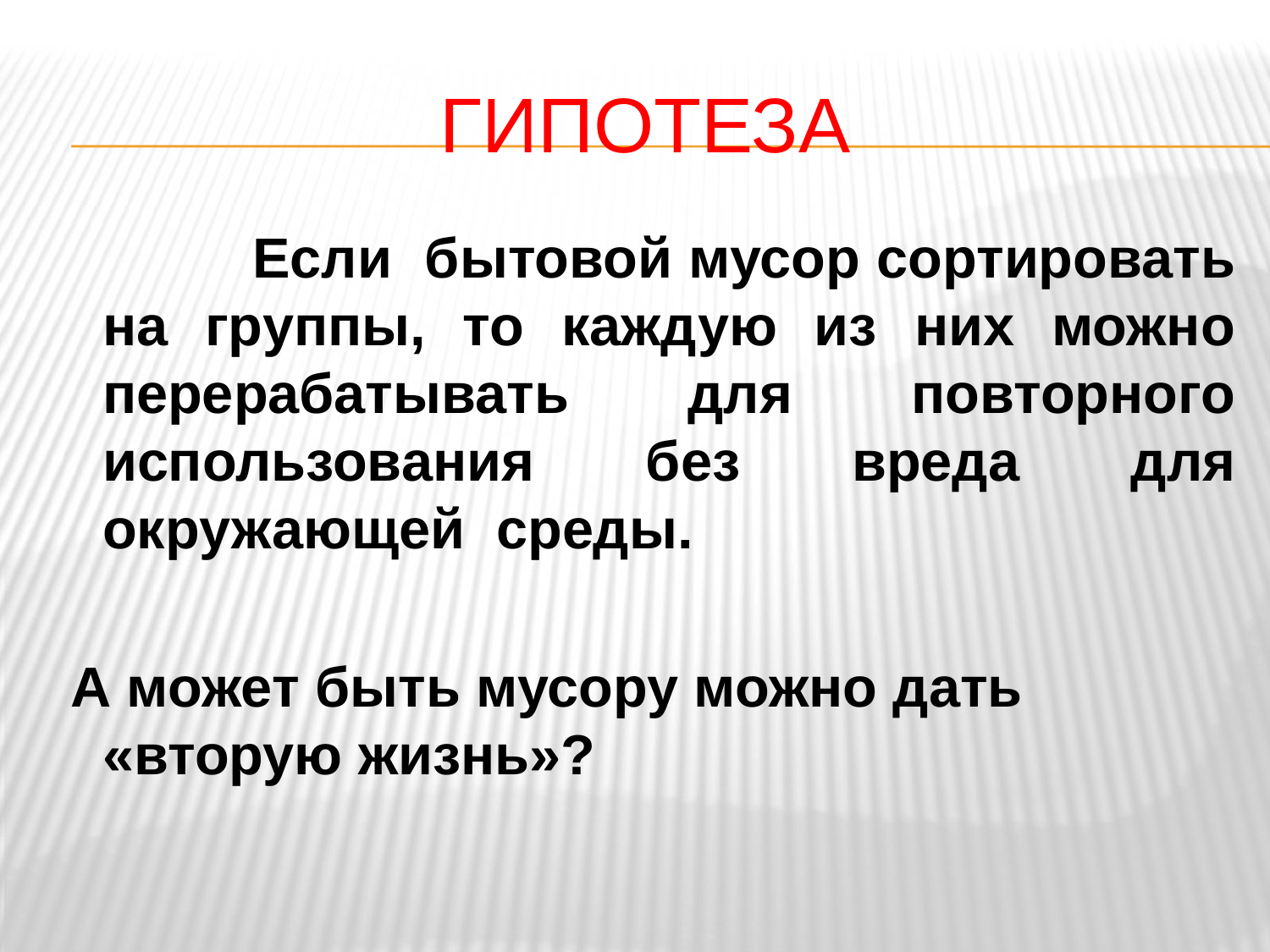

# гипотеза
            Если  бытовой мусор сортировать на группы, то каждую из них можно перерабатывать для повторного использования без вреда для окружающей  среды.

 А может быть мусору можно дать «вторую жизнь»?